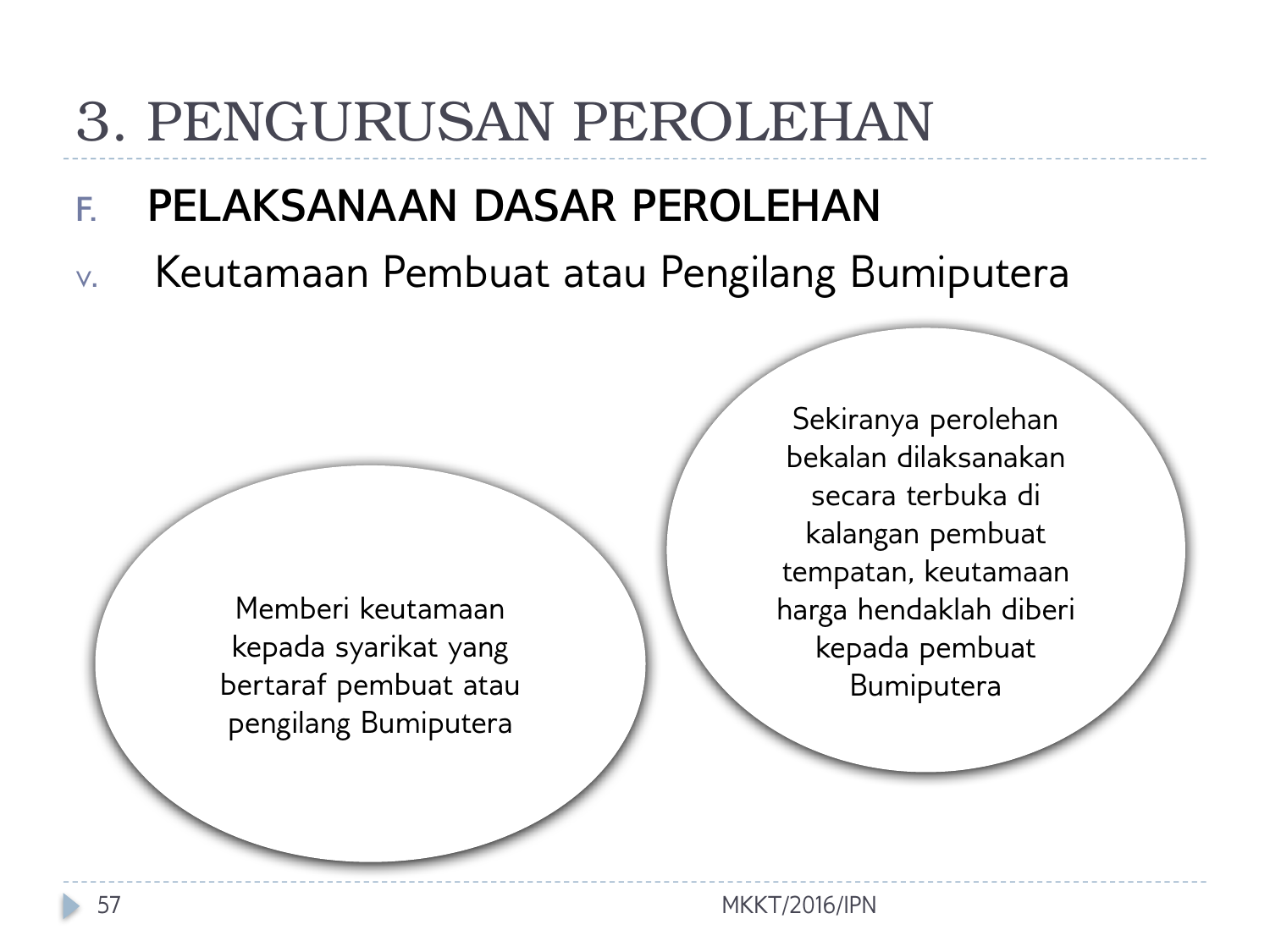

# 3. PENGURUSAN PEROLEHAN
PELAKSANAAN DASAR PEROLEHAN
Keutamaan Pembuat atau Pengilang Bumiputera
Sekiranya perolehan bekalan dilaksanakan secara terbuka di kalangan pembuat tempatan, keutamaan harga hendaklah diberi kepada pembuat Bumiputera
Memberi keutamaan kepada syarikat yang bertaraf pembuat atau pengilang Bumiputera
57
MKKT/2016/IPN